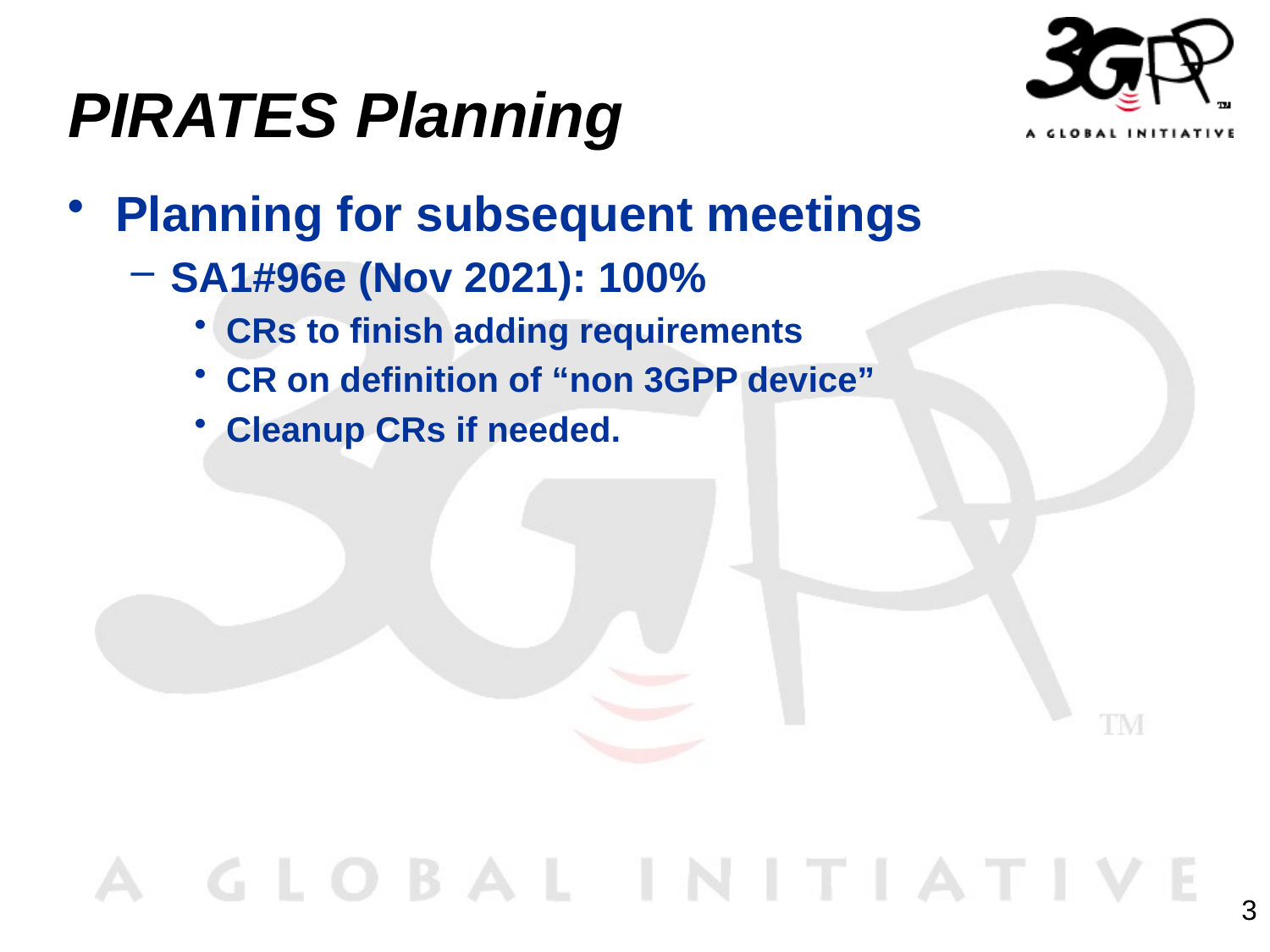

# PIRATES Planning
Planning for subsequent meetings
SA1#96e (Nov 2021): 100%
CRs to finish adding requirements
CR on definition of “non 3GPP device”
Cleanup CRs if needed.
3